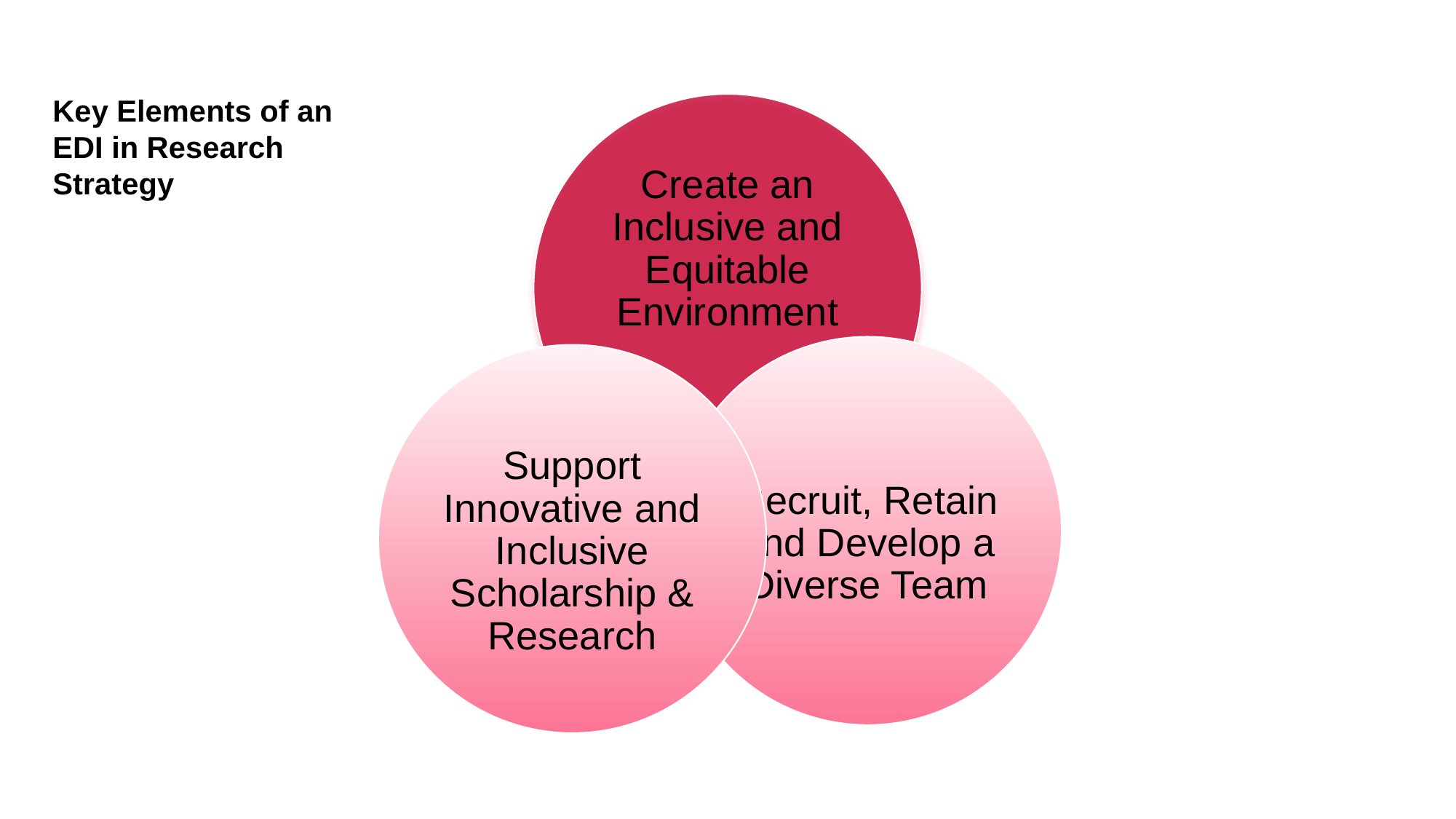

Key Elements of an EDI in Research Strategy
Create an Inclusive and Equitable Environment
Recruit, Retain and Develop a Diverse Team
Support Innovative and Inclusive Scholarship & Research